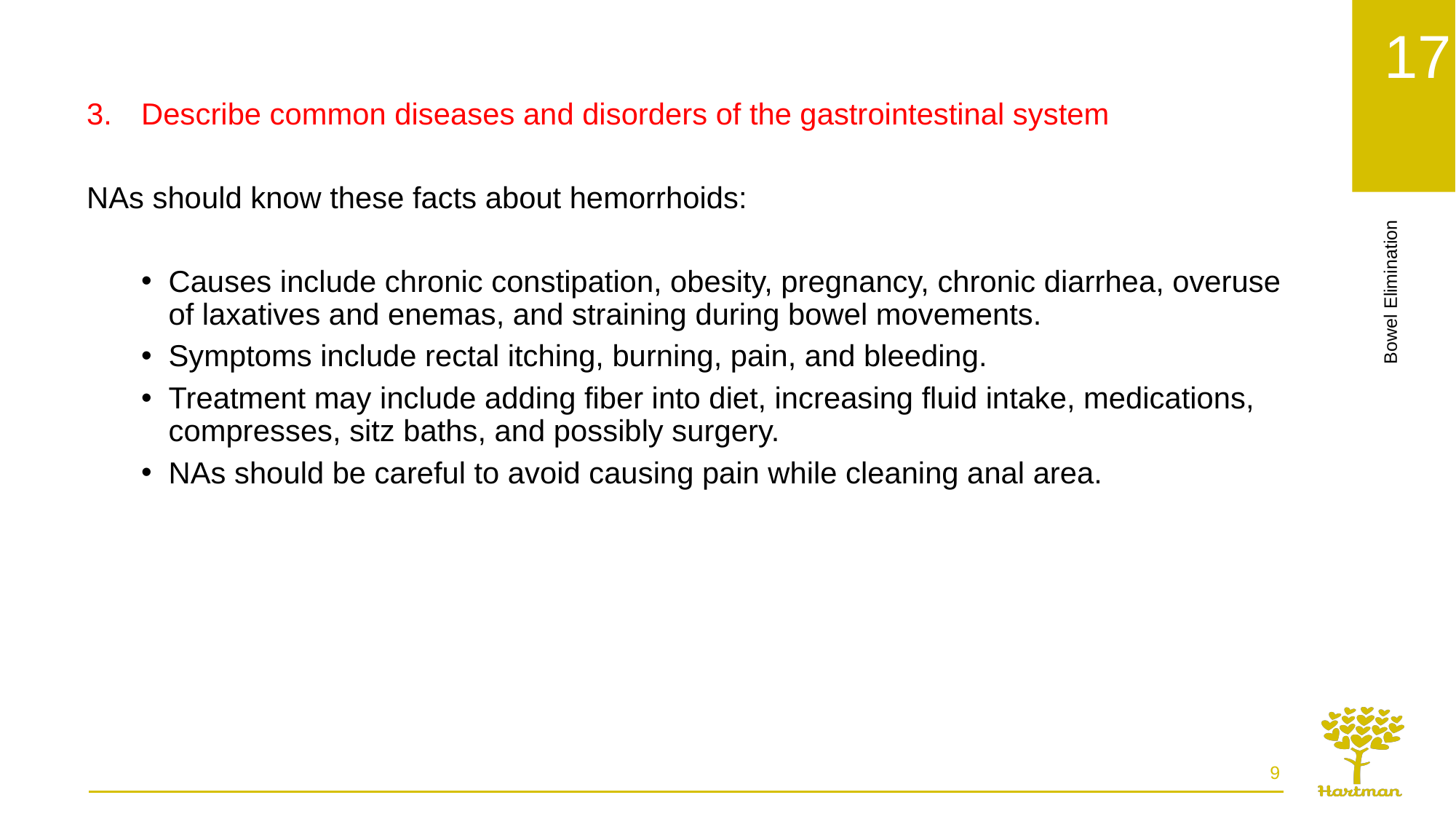

Describe common diseases and disorders of the gastrointestinal system

NAs should know these facts about hemorrhoids:

Causes include chronic constipation, obesity, pregnancy, chronic diarrhea, overuse of laxatives and enemas, and straining during bowel movements.
Symptoms include rectal itching, burning, pain, and bleeding.
Treatment may include adding fiber into diet, increasing fluid intake, medications, compresses, sitz baths, and possibly surgery.
NAs should be careful to avoid causing pain while cleaning anal area.

9